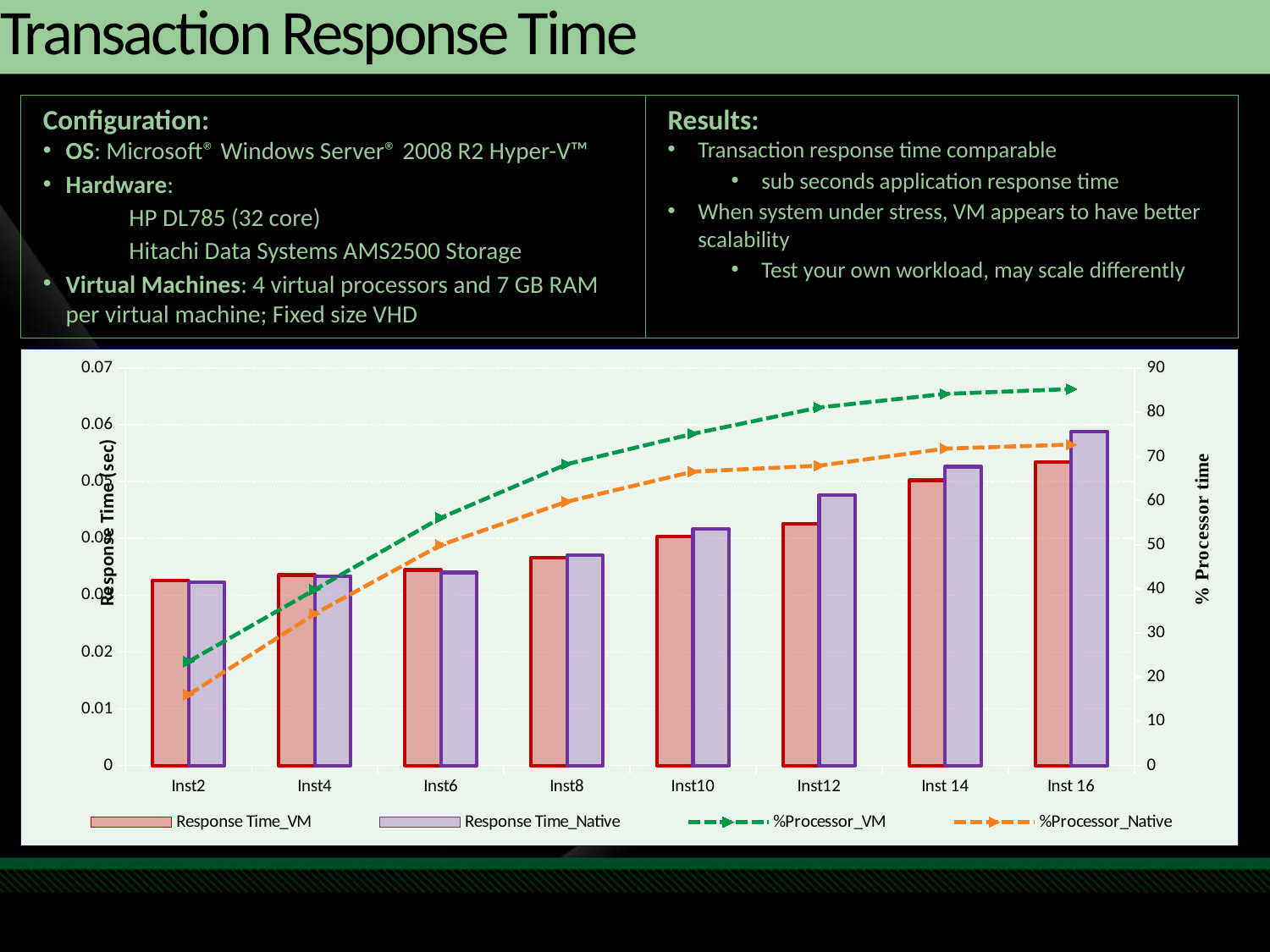

# Transaction Response Time
Configuration:
OS: Microsoft® Windows Server® 2008 R2 Hyper-V™
Hardware:
	HP DL785 (32 core)
	Hitachi Data Systems AMS2500 Storage
Virtual Machines: 4 virtual processors and 7 GB RAM per virtual machine; Fixed size VHD
Results:
Transaction response time comparable
sub seconds application response time
When system under stress, VM appears to have better scalability
Test your own workload, may scale differently

### Chart

| Category | Response Time_VM | Response Time_Native | %Processor_VM | %Processor_Native |
|---|---|---|---|---|
| Inst2 | 0.03257328990228015 | 0.03225806451612915 | 23.54 | 16.04 |
| Inst4 | 0.033557046979865786 | 0.03333333333333334 | 39.82 | 34.349999999999994 |
| Inst6 | 0.034453057708871776 | 0.034013605442176985 | 56.11 | 49.949999999999996 |
| Inst8 | 0.03658982802780828 | 0.037037037037037056 | 68.25 | 59.76000000000001 |
| Inst10 | 0.04032258064516146 | 0.041666666666666664 | 75.13 | 66.55 |
| Inst12 | 0.04255319148936172 | 0.04761904761904762 | 81.08 | 67.9 |
| Inst 14 | 0.050251256281406975 | 0.05263157894736843 | 84.16 | 71.77 |
| Inst 16 | 0.053475935828877004 | 0.058823529411764705 | 85.25 | 72.67999999999998 |